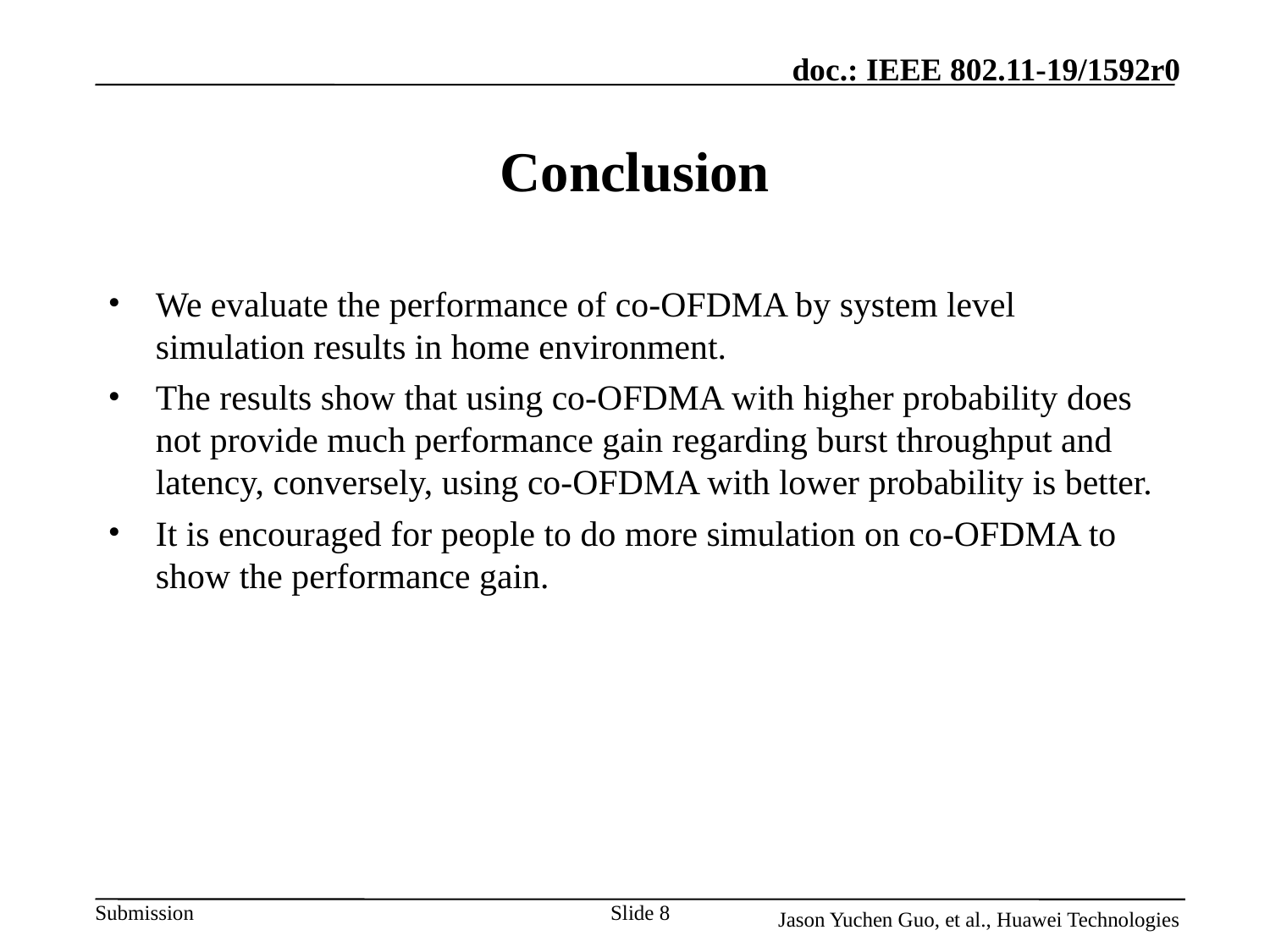

# Conclusion
We evaluate the performance of co-OFDMA by system level simulation results in home environment.
The results show that using co-OFDMA with higher probability does not provide much performance gain regarding burst throughput and latency, conversely, using co-OFDMA with lower probability is better.
It is encouraged for people to do more simulation on co-OFDMA to show the performance gain.
Slide 8